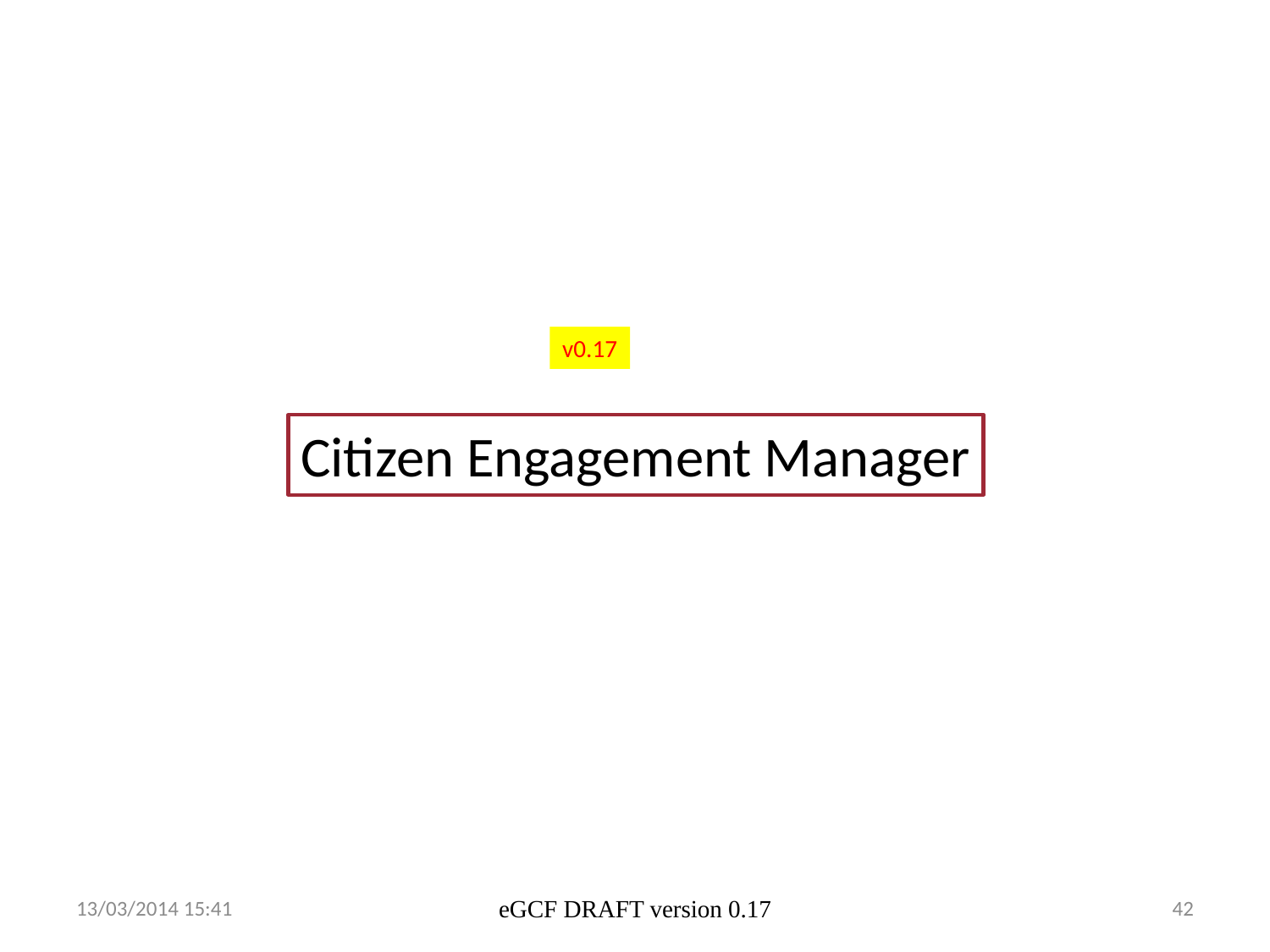

v0.17
Citizen Engagement Manager
13/03/2014 15:41
eGCF DRAFT version 0.17
42